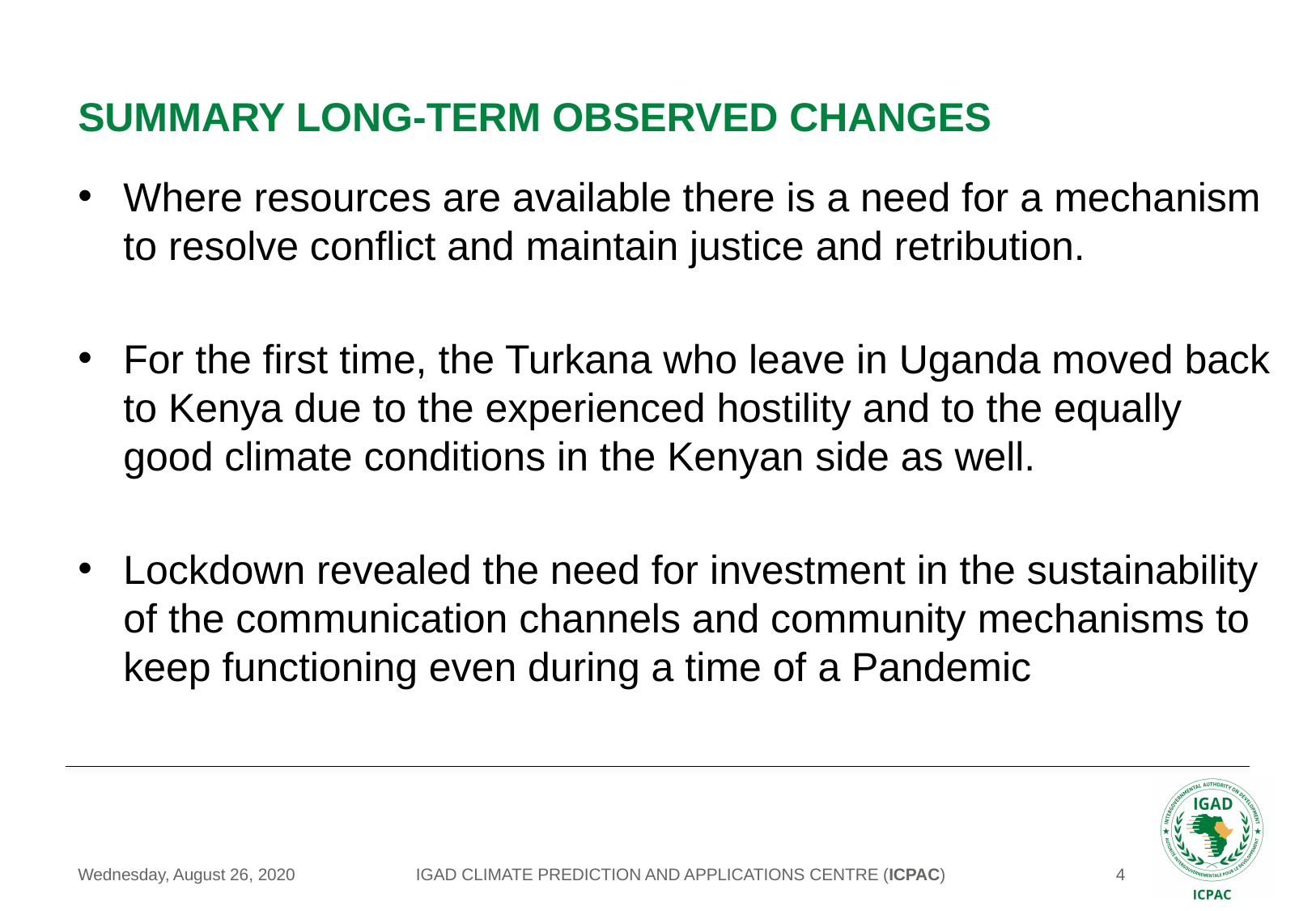

# summary long-term observed changes
Where resources are available there is a need for a mechanism to resolve conflict and maintain justice and retribution.

For the first time, the Turkana who leave in Uganda moved back to Kenya due to the experienced hostility and to the equally good climate conditions in the Kenyan side as well.

Lockdown revealed the need for investment in the sustainability of the communication channels and community mechanisms to keep functioning even during a time of a Pandemic
IGAD CLIMATE PREDICTION AND APPLICATIONS CENTRE (ICPAC)
Wednesday, August 26, 2020
4